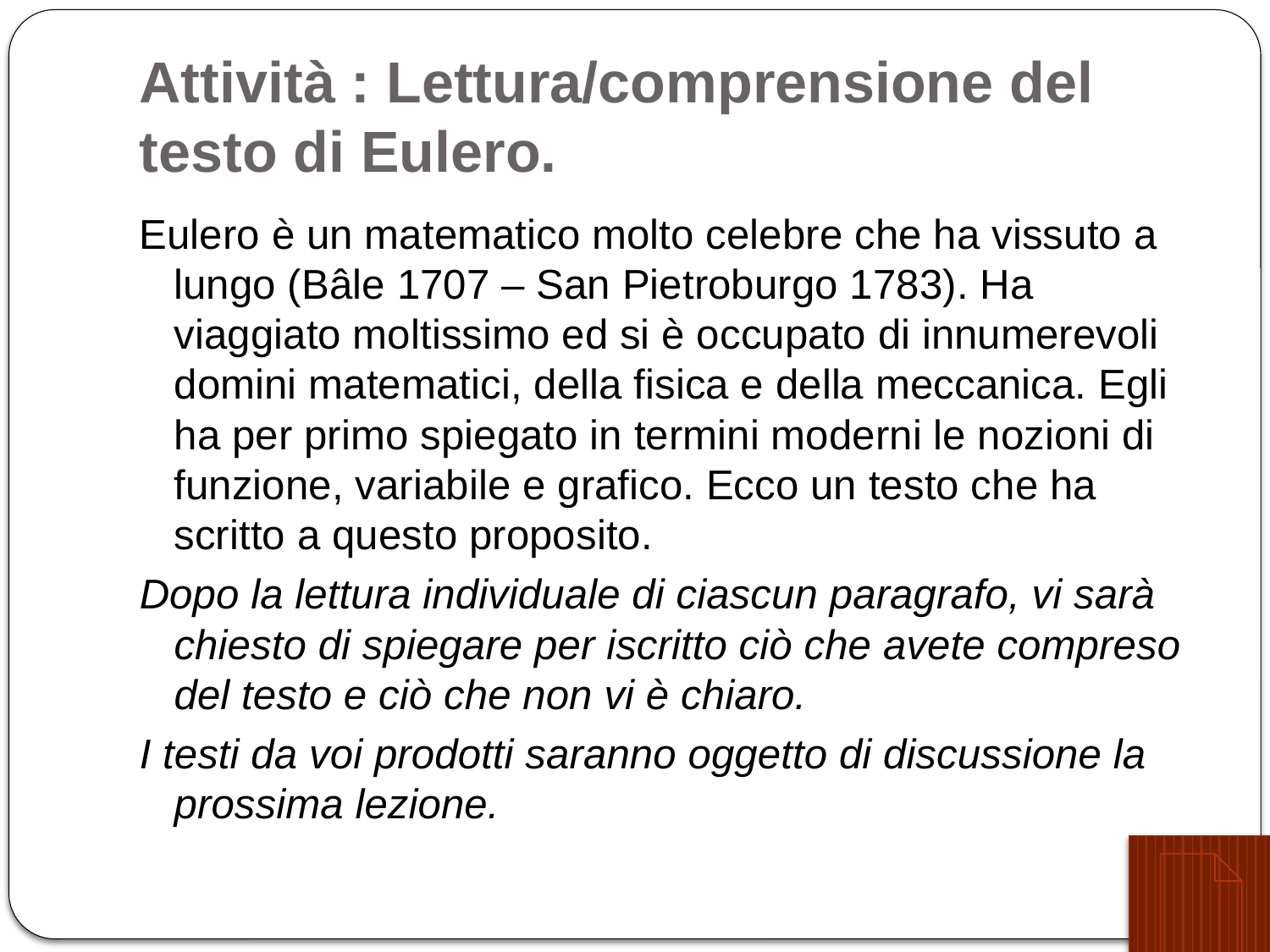

# Attività : Lettura/comprensione del testo di Eulero.
Eulero è un matematico molto celebre che ha vissuto a lungo (Bâle 1707 – San Pietroburgo 1783). Ha viaggiato moltissimo ed si è occupato di innumerevoli domini matematici, della fisica e della meccanica. Egli ha per primo spiegato in termini moderni le nozioni di funzione, variabile e grafico. Ecco un testo che ha  scritto a questo proposito.
Dopo la lettura individuale di ciascun paragrafo, vi sarà chiesto di spiegare per iscritto ciò che avete compreso del testo e ciò che non vi è chiaro.
I testi da voi prodotti saranno oggetto di discussione la prossima lezione.